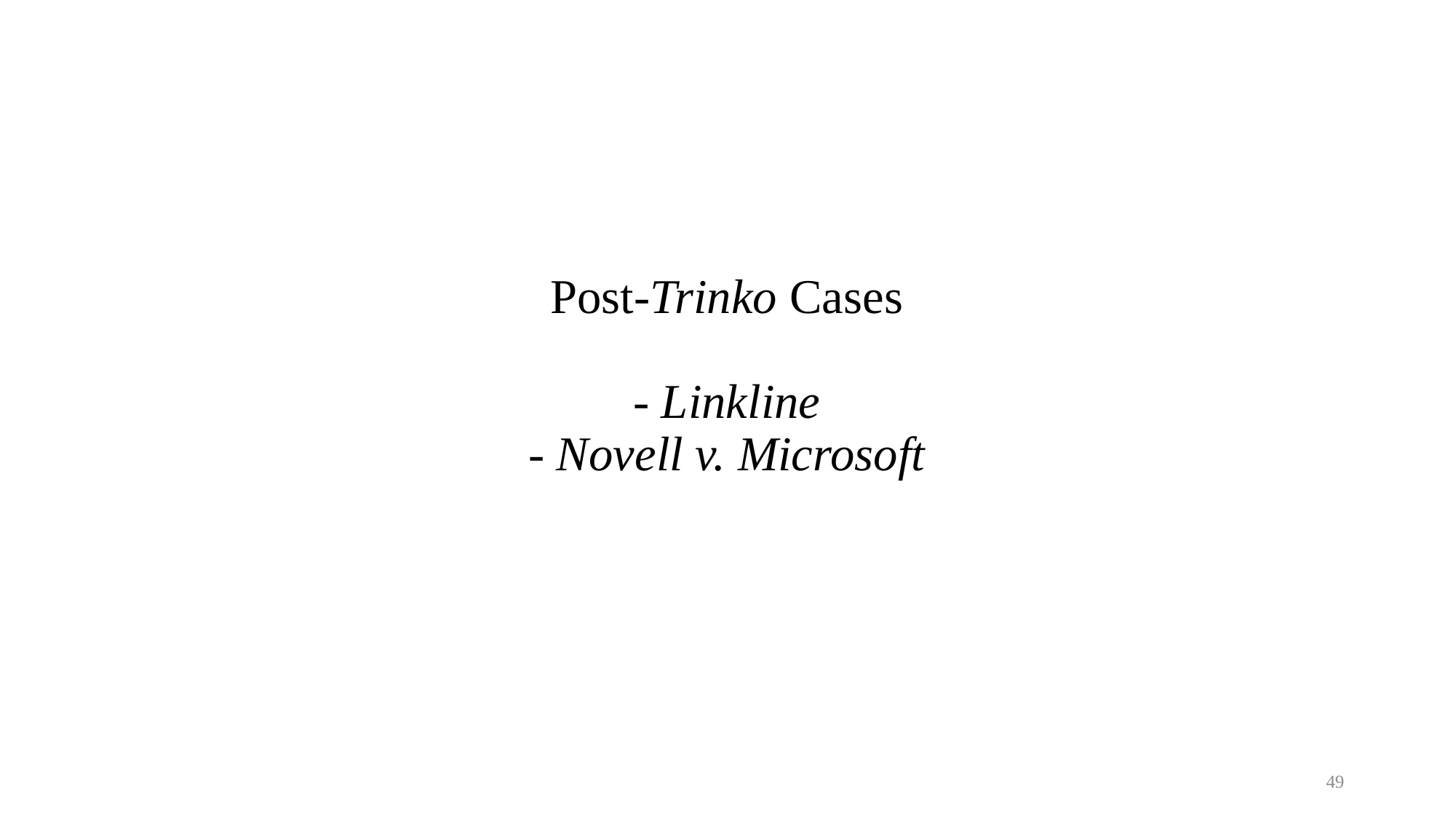

# Post-Trinko Cases - Linkline - Novell v. Microsoft

49